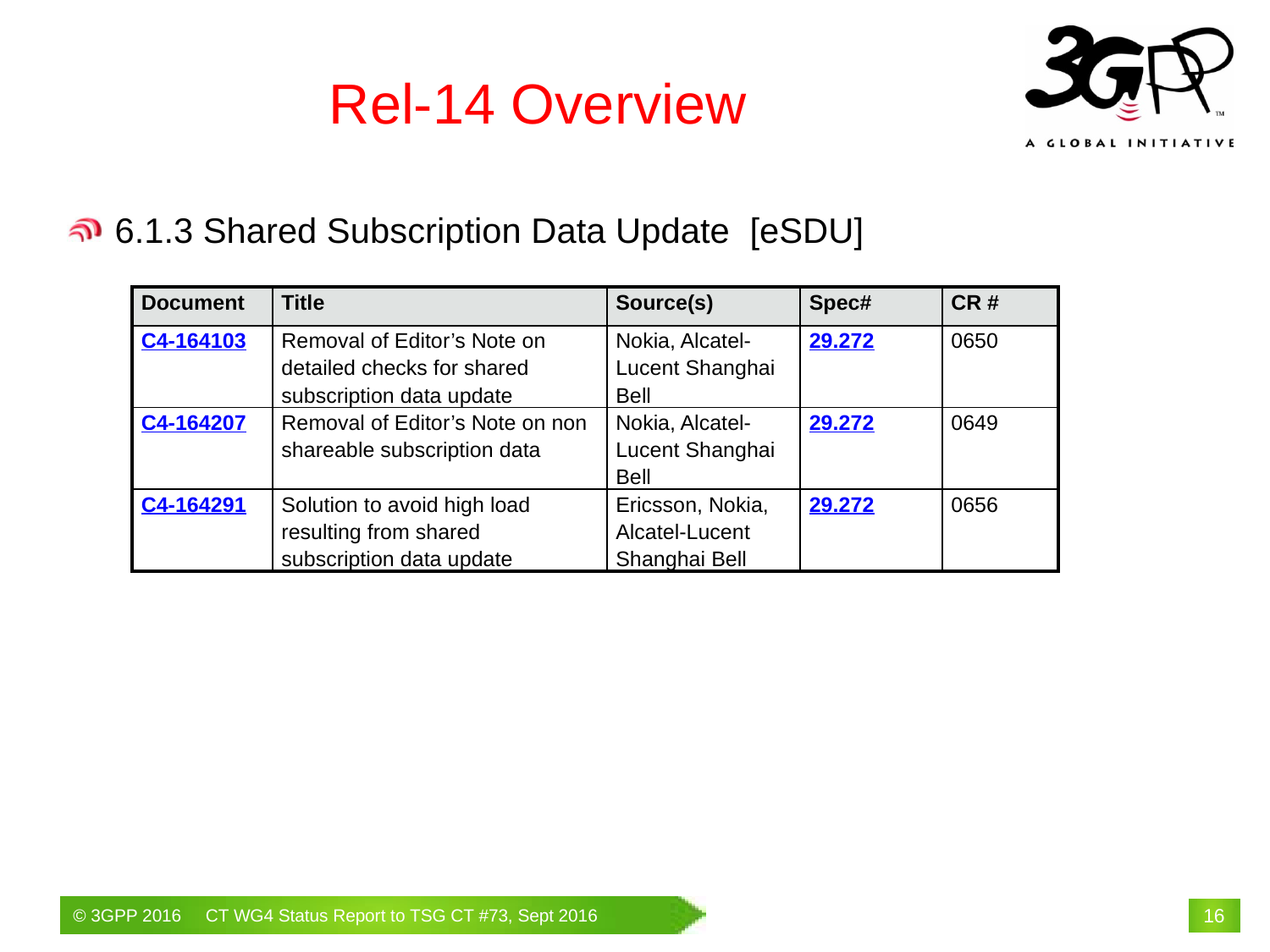

# Rel-14 Overview
6.1.3 Shared Subscription Data Update	[eSDU]

| Document | Title | Source(s) | Spec# | CR # |
| --- | --- | --- | --- | --- |
| C4-164103 | Removal of Editor’s Note on detailed checks for shared subscription data update | Nokia, Alcatel-Lucent Shanghai Bell | 29.272 | 0650 |
| C4-164207 | Removal of Editor’s Note on non shareable subscription data | Nokia, Alcatel-Lucent Shanghai Bell | 29.272 | 0649 |
| C4-164291 | Solution to avoid high load resulting from shared subscription data update | Ericsson, Nokia, Alcatel-Lucent Shanghai Bell | 29.272 | 0656 |